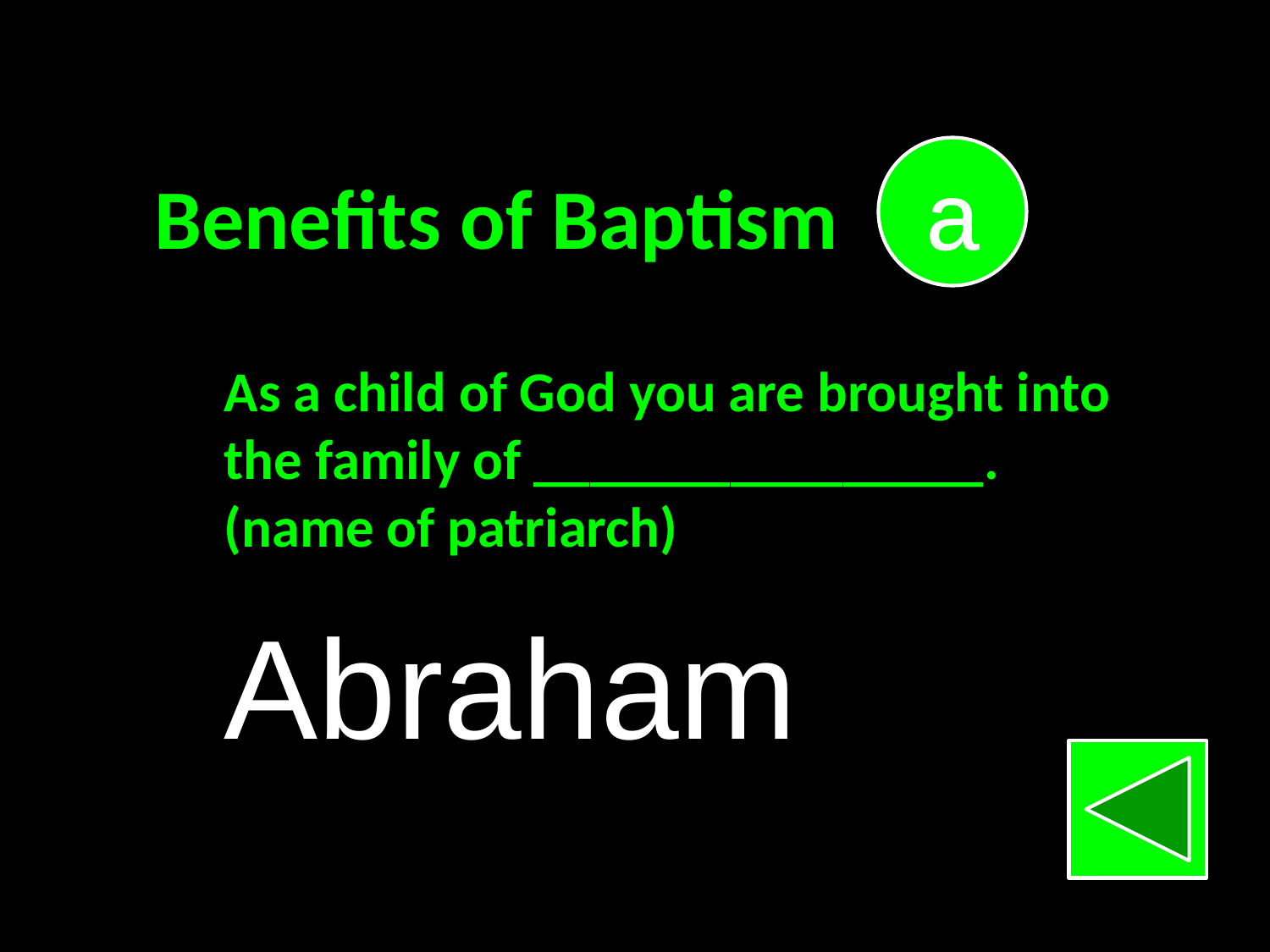

a
Benefits of Baptism
As a child of God you are brought into
the family of ________________.
(name of patriarch)
Abraham